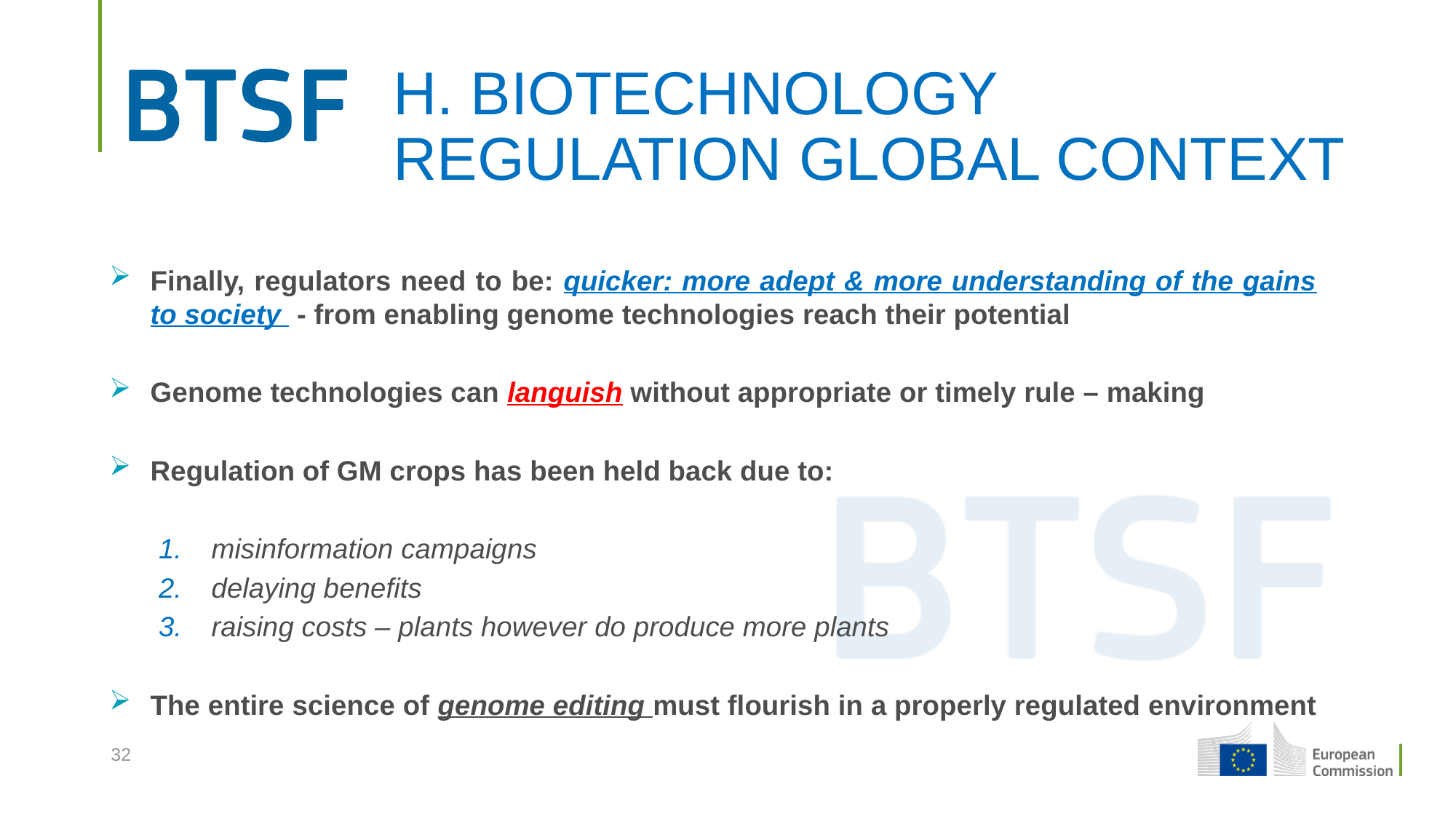

# H. BIOTECHNOLOGY REGULATION GLOBAL CONTEXT

Finally, regulators need to be: quicker: more adept & more understanding of the gains to society  - from enabling genome technologies reach their potential

Genome technologies can languish without appropriate or timely rule – making

Regulation of GM crops has been held back due to:

misinformation campaigns
delaying benefits
raising costs – plants however do produce more plants

The entire science of genome editing must flourish in a properly regulated environment

32